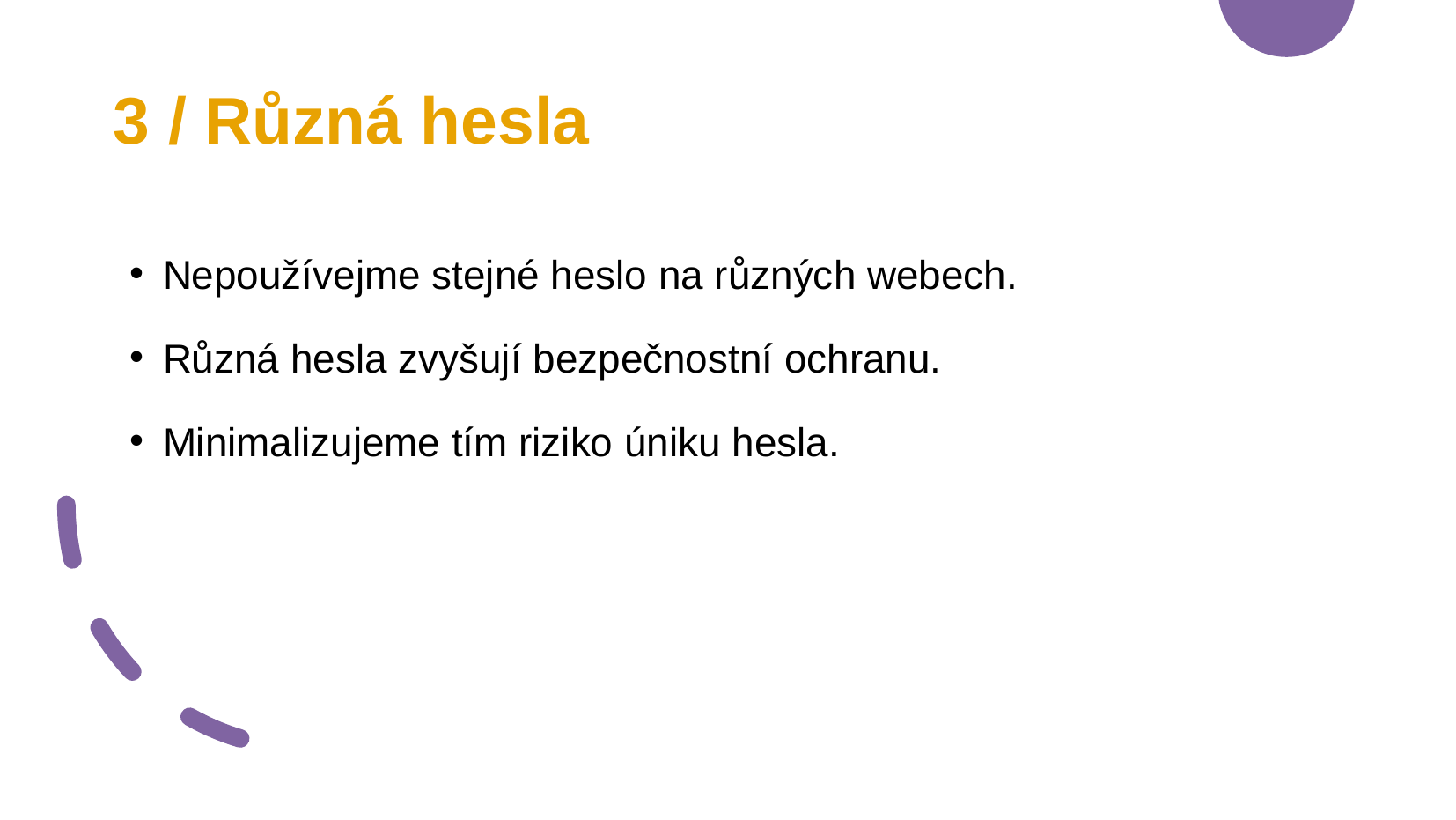

3 / Různá hesla
Nepoužívejme stejné heslo na různých webech.
Různá hesla zvyšují bezpečnostní ochranu.
Minimalizujeme tím riziko úniku hesla.